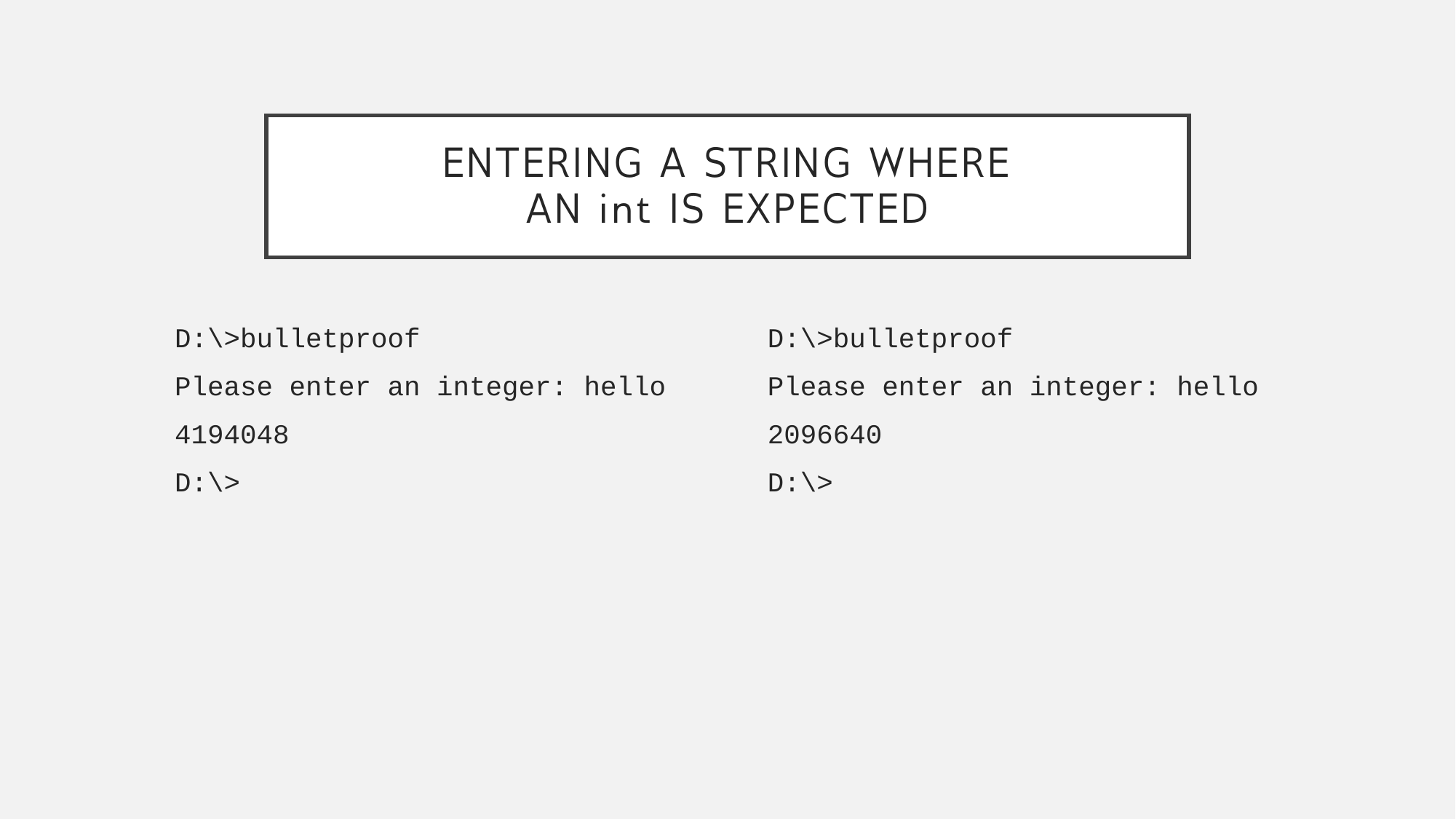

# Entering A string where An int is expected
D:\>bulletproof
Please enter an integer: hello
4194048
D:\>
D:\>bulletproof
Please enter an integer: hello
2096640
D:\>